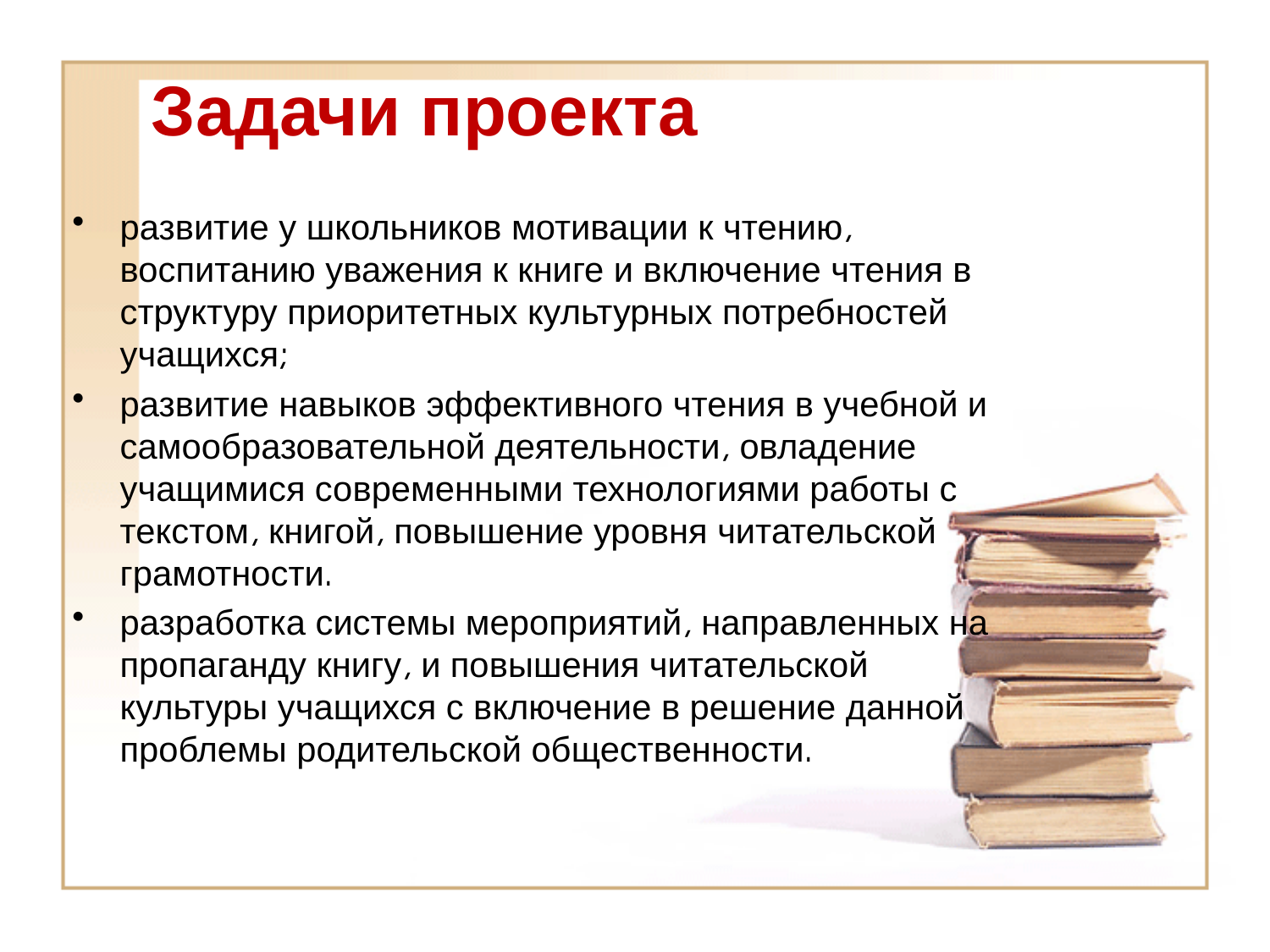

# Задачи проекта
развитие у школьников мотивации к чтению, воспитанию уважения к книге и включение чтения в структуру приоритетных культурных потребностей учащихся;
развитие навыков эффективного чтения в учебной и самообразовательной деятельности, овладение учащимися современными технологиями работы с текстом, книгой, повышение уровня читательской грамотности.
разработка системы мероприятий, направленных на пропаганду книгу, и повышения читательской культуры учащихся с включение в решение данной проблемы родительской общественности.